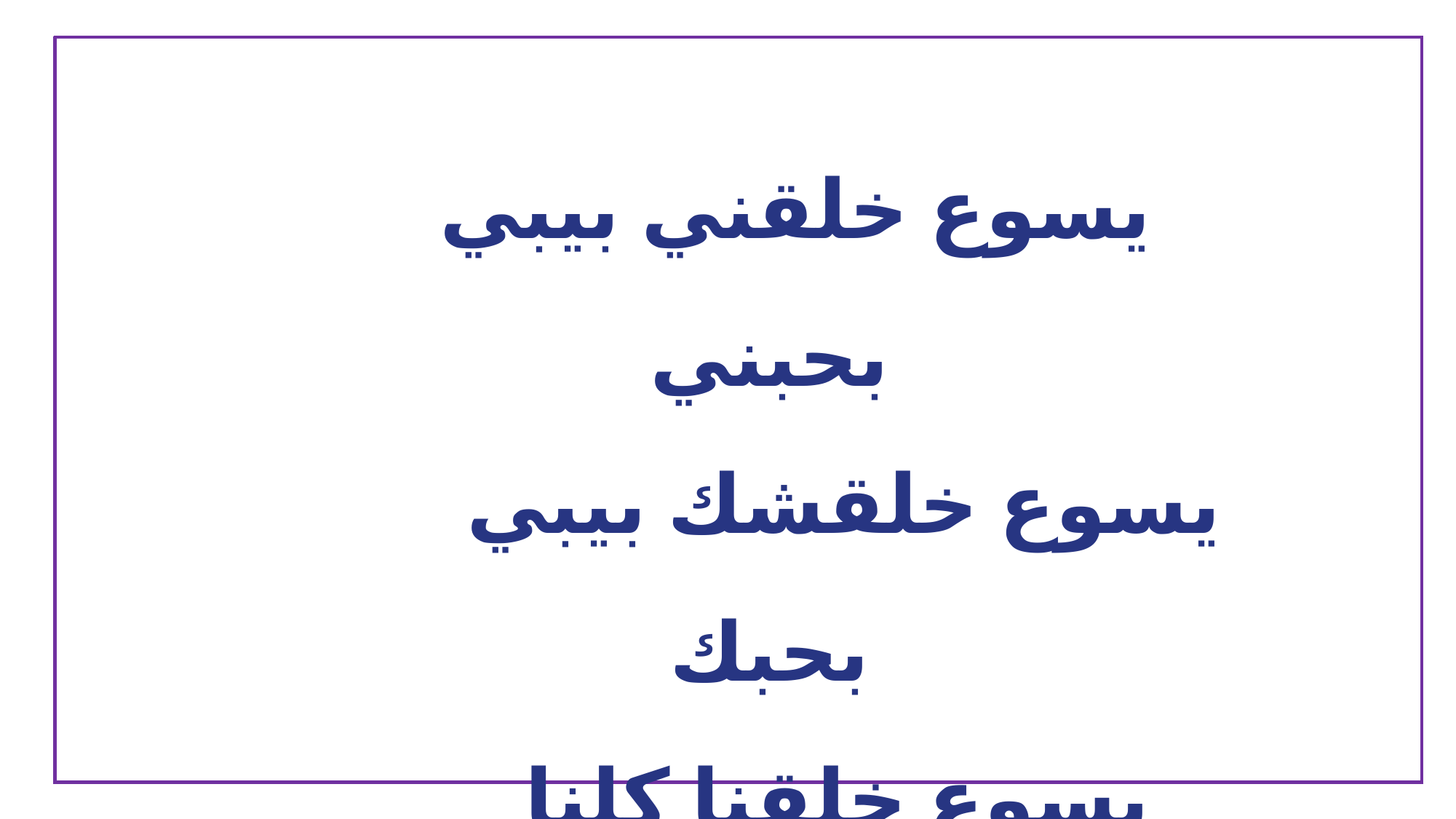

يسوع خلقني بيبي		بحبني
يسوع خلقشك بيبي        بحبك
يسوع خلقنا كلنا		      بحبنا
يسوع بحبنا على طول